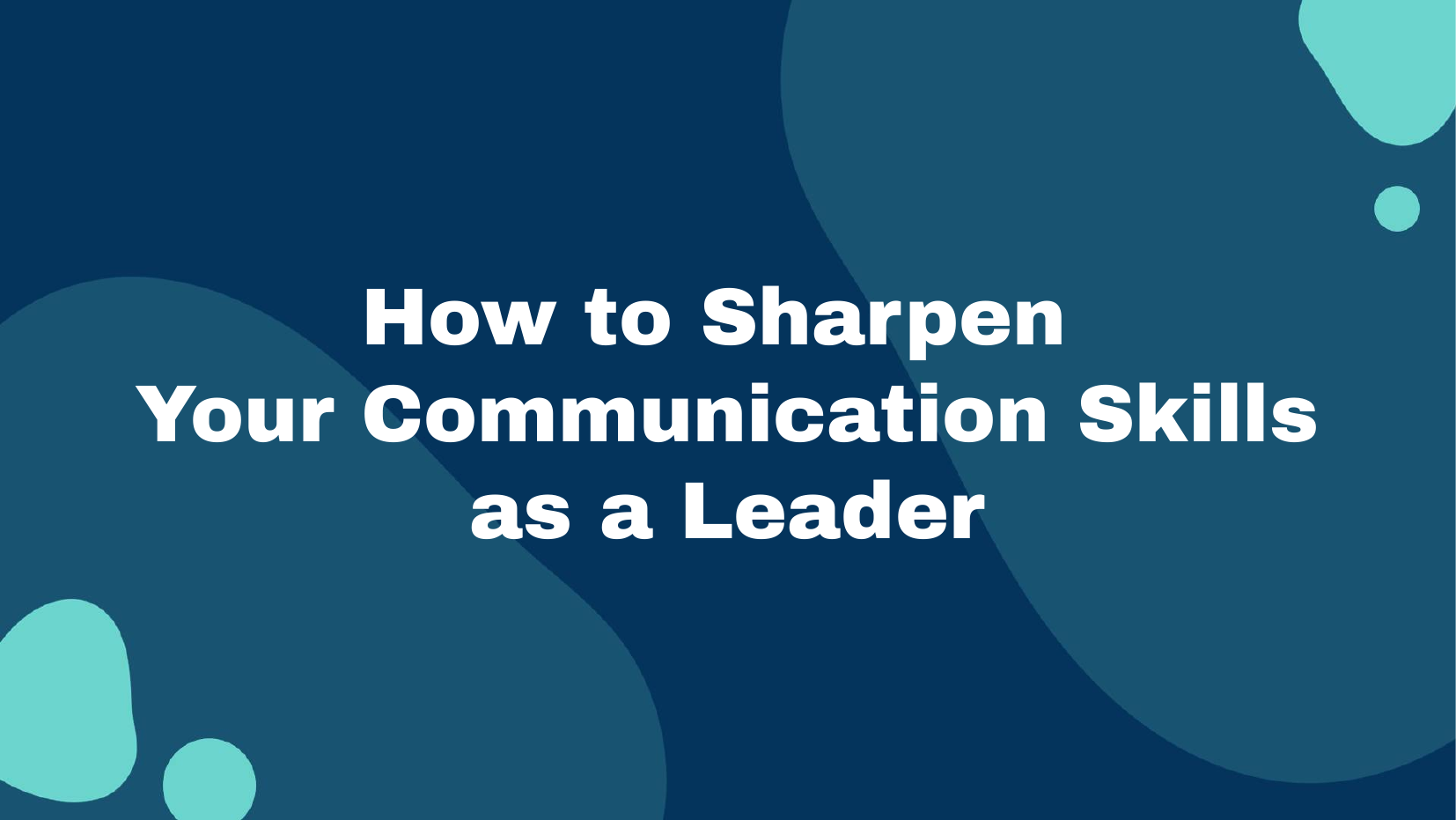

# How to Sharpen
Your Communication Skills as a Leader